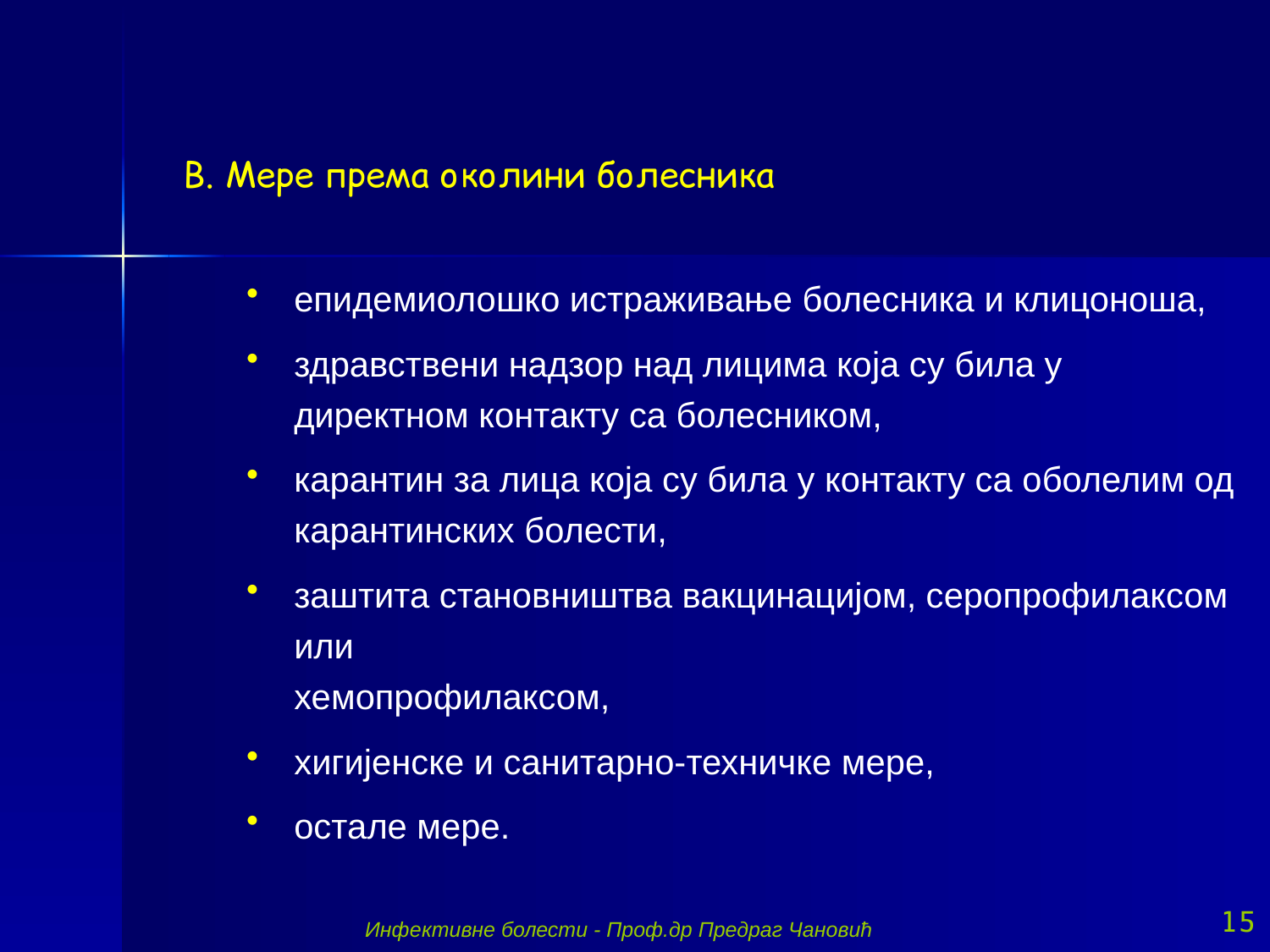

Мере према околини болесника

епидемиолошко истраживање болесника и клицоноша,
здравствени надзор над лицима која су била у директном контакту са болесником,
карантин за лица која су била у контакту са оболелим од карантинских болести,
заштита становништва вакцинацијом, серопрофилаксом или
хемопрофилаксом,
хигијенске и санитарно-техничке мере,
остале мере.
15
Инфективне болести - Проф.др Предраг Чановић